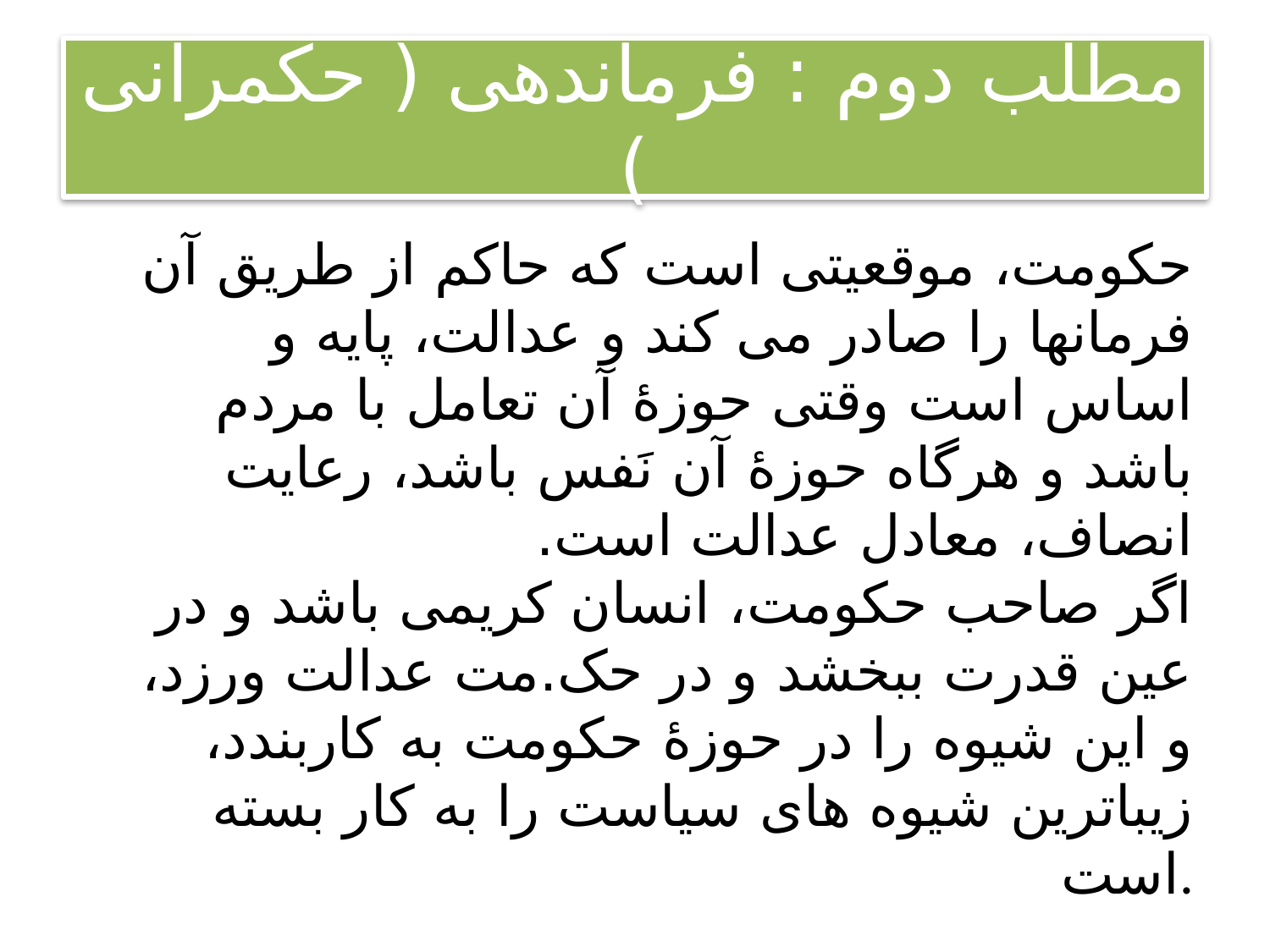

# مطلب دوم : فرماندهی ( حکمرانی )
حکومت، موقعیتی است که حاکم از طریق آن فرمانها را صادر می کند و عدالت، پایه و اساس است وقتی حوزۀ آن تعامل با مردم باشد و هرگاه حوزۀ آن نَفس باشد، رعایت انصاف، معادل عدالت است.
اگر صاحب حکومت، انسان کریمی باشد و در عین قدرت ببخشد و در حک.مت عدالت ورزد، و این شیوه را در حوزۀ حکومت به کاربندد، زیباترین شیوه های سیاست را به کار بسته است.